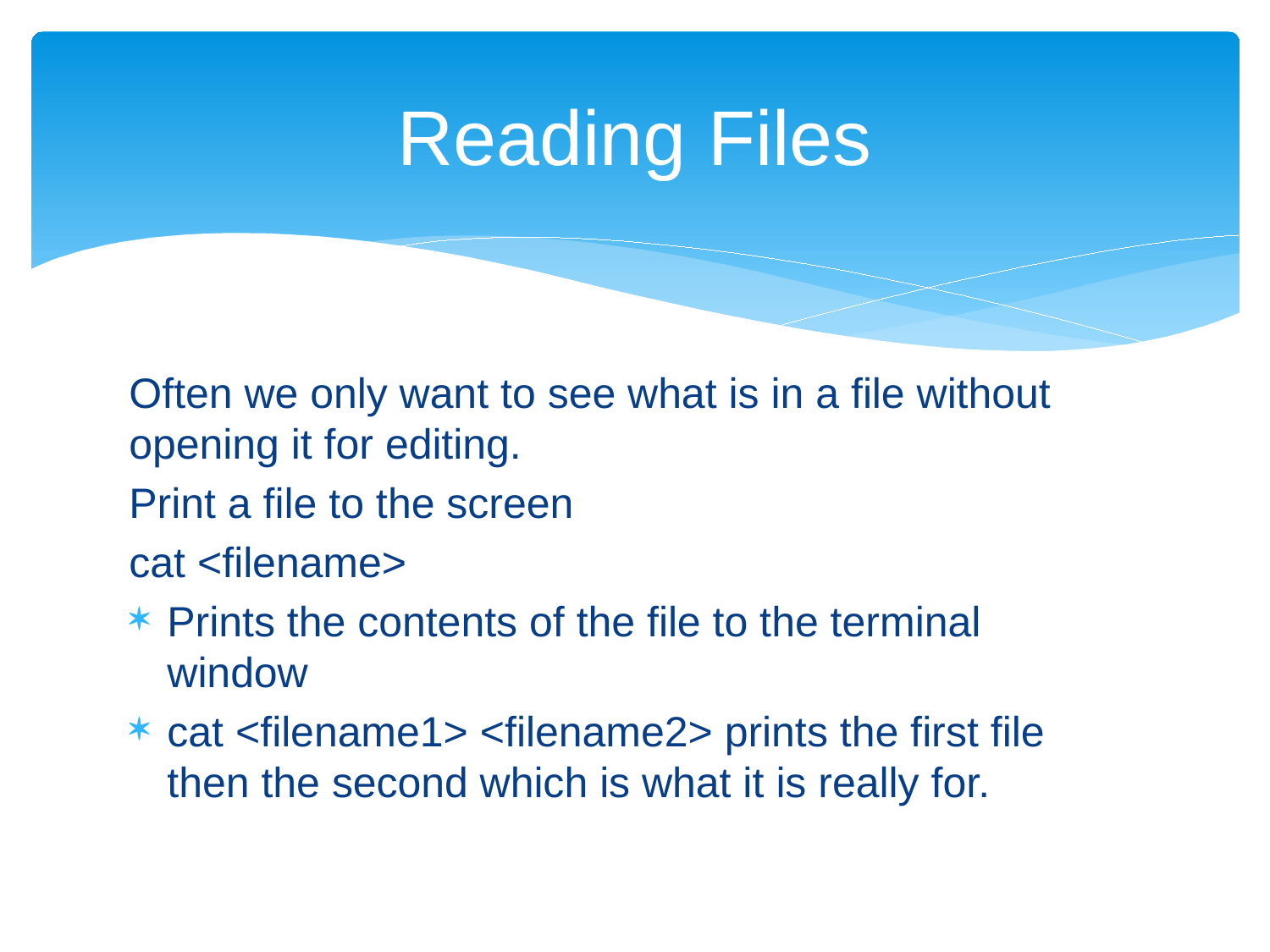

# Reading Files
Often we only want to see what is in a file without opening it for editing.
Print a file to the screen
cat <filename>
Prints the contents of the file to the terminal window
cat <filename1> <filename2> prints the first file then the second which is what it is really for.